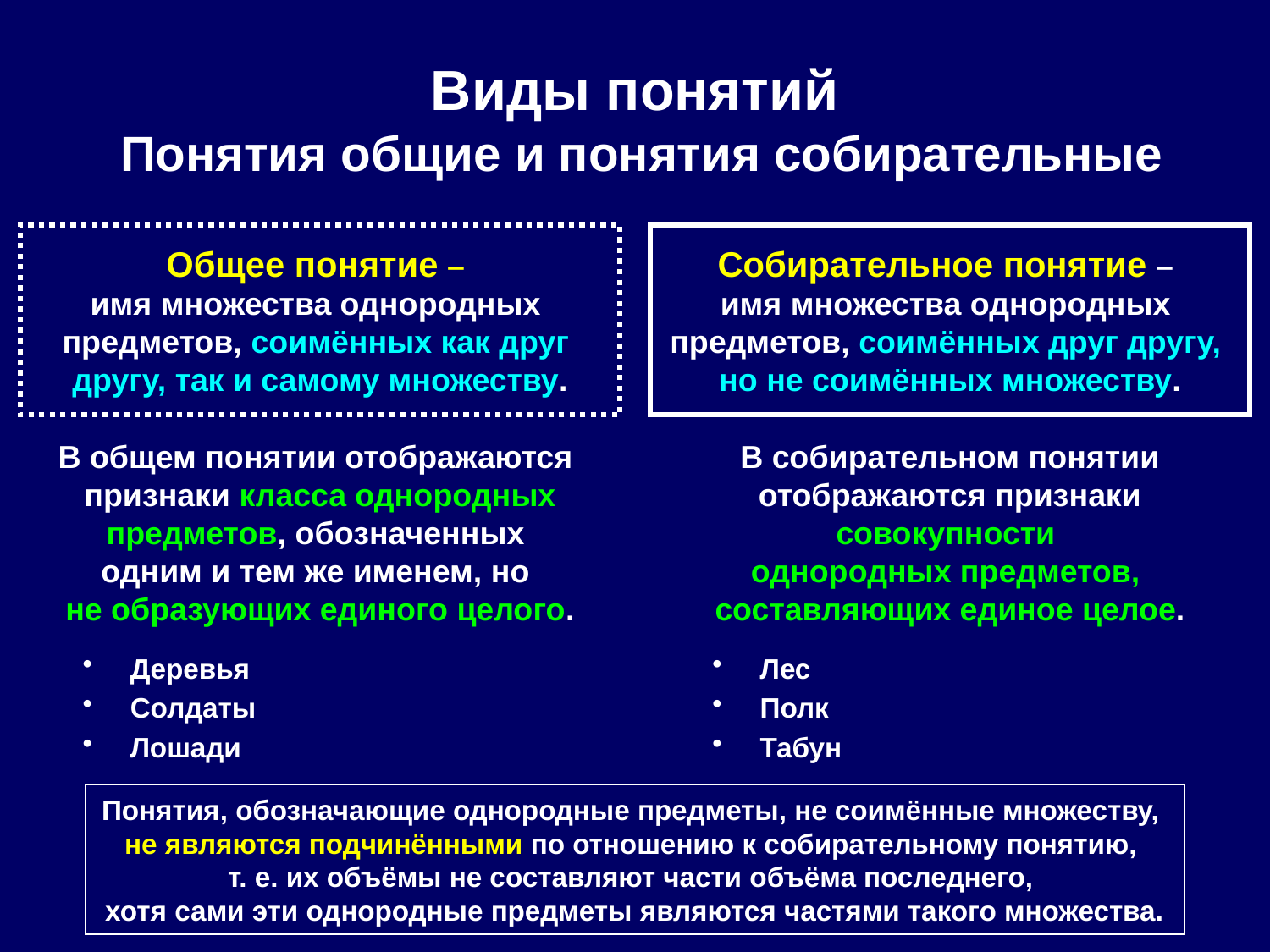

Виды понятий
 Понятия общие и понятия собирательные
Общее понятие –
имя множества однородных
предметов, соимённых как друг
другу, так и самому множеству.
Собирательное понятие –
имя множества однородных
предметов, соимённых друг другу,
но не соимённых множеству.
В общем понятии отображаются
признаки класса однородных предметов, обозначенных
одним и тем же именем, но
не образующих единого целого.
В собирательном понятии отображаются признаки совокупности
однородных предметов,
составляющих единое целое.
Деревья
Солдаты
Лошади
Лес
Полк
Табун
Понятия, обозначающие однородные предметы, не соимённые множеству,
не являются подчинёнными по отношению к собирательному понятию,
т. е. их объёмы не составляют части объёма последнего,
хотя сами эти однородные предметы являются частями такого множества.